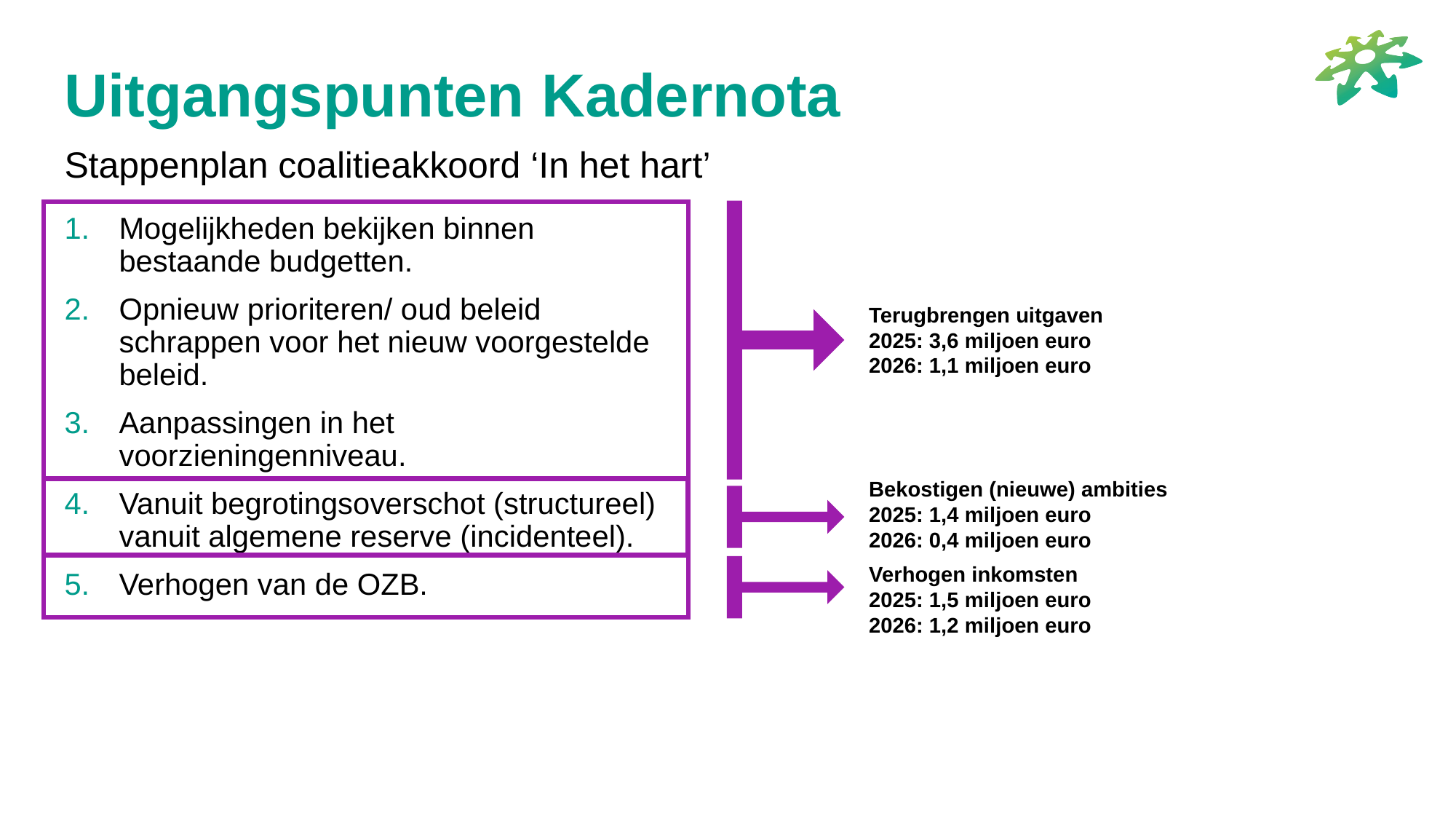

# Uitgangspunten Kadernota
Stappenplan coalitieakkoord ‘In het hart’

Mogelijkheden bekijken binnen bestaande budgetten.
Opnieuw prioriteren/ oud beleid schrappen voor het nieuw voorgestelde beleid.
Aanpassingen in het voorzieningenniveau.
Vanuit begrotingsoverschot (structureel) vanuit algemene reserve (incidenteel).
Verhogen van de OZB.
Terugbrengen uitgaven
2025: 3,6 miljoen euro
2026: 1,1 miljoen euro
Bekostigen (nieuwe) ambities
2025: 1,4 miljoen euro
2026: 0,4 miljoen euro

Verhogen inkomsten
2025: 1,5 miljoen euro
2026: 1,2 miljoen euro